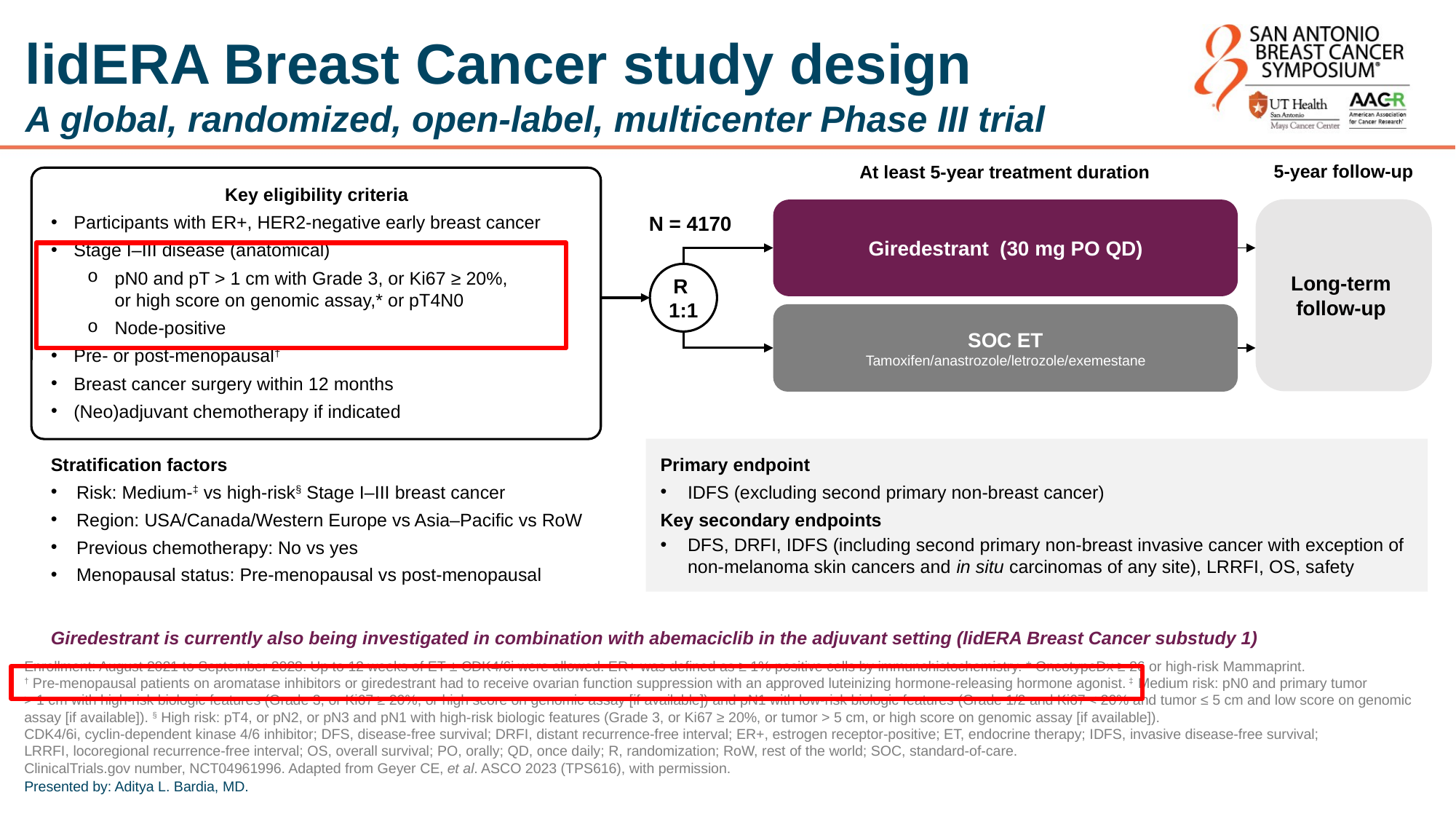

# lidERA Breast Cancer study design A global, randomized, open-label, multicenter Phase III trial
5-year follow-up
At least 5-year treatment duration
Key eligibility criteria
Participants with ER+, HER2-negative early breast cancer
Stage I–III disease (anatomical)
pN0 and pT > 1 cm with Grade 3, or Ki67 ≥ 20%,
or high score on genomic assay,* or pT4N0
Node-positive
Pre- or post-menopausal†
Breast cancer surgery within 12 months
(Neo)adjuvant chemotherapy if indicated
Giredestrant  (30 mg PO QD)
N = 4170

Long-term follow-up
R
1:1
SOC ET
Tamoxifen/anastrozole/letrozole/exemestane

Stratification factors
Risk: Medium-‡ vs high-risk§ Stage I–III breast cancer
Region: USA/Canada/Western Europe vs Asia–Pacific vs RoW
Previous chemotherapy: No vs yes
Menopausal status: Pre-menopausal vs post-menopausal
Primary endpoint
IDFS (excluding second primary non-breast cancer)
Key secondary endpoints
DFS, DRFI, IDFS (including second primary non-breast invasive cancer with exception of non-melanoma skin cancers and in situ carcinomas of any site), LRRFI, OS, safety
Giredestrant is currently also being investigated in combination with abemaciclib in the adjuvant setting (lidERA Breast Cancer substudy 1)
Enrollment: August 2021 to September 2023. Up to 12 weeks of ET ± CDK4/6i were allowed. ER+ was defined as ≥ 1% positive cells by immunohistochemistry. * OncotypeDx ≥ 26 or high-risk Mammaprint.
† Pre-menopausal patients on aromatase inhibitors or giredestrant had to receive ovarian function suppression with an approved luteinizing hormone-releasing hormone agonist. ‡  Medium risk: pN0 and primary tumor
> 1 cm with high-risk biologic features (Grade 3, or Ki67 ≥ 20%, or high score on genomic assay [if available]) and pN1 with low-risk biologic features (Grade 1/2 and Ki67 < 20% and tumor ≤ 5 cm and low score on genomic assay [if available]). § High risk: pT4, or pN2, or pN3 and pN1 with high-risk biologic features (Grade 3, or Ki67 ≥ 20%, or tumor > 5 cm, or high score on genomic assay [if available]).
CDK4/6i, cyclin-dependent kinase 4/6 inhibitor; DFS, disease-free survival; DRFI, distant recurrence-free interval; ER+, estrogen receptor-positive; ET, endocrine therapy; IDFS, invasive disease-free survival;
LRRFI, locoregional recurrence-free interval; OS, overall survival; PO, orally; QD, once daily; R, randomization; RoW, rest of the world; SOC, standard-of-care.
ClinicalTrials.gov number, NCT04961996. Adapted from Geyer CE, et al. ASCO 2023 (TPS616), with permission.

Presented by: Aditya L. Bardia, MD.